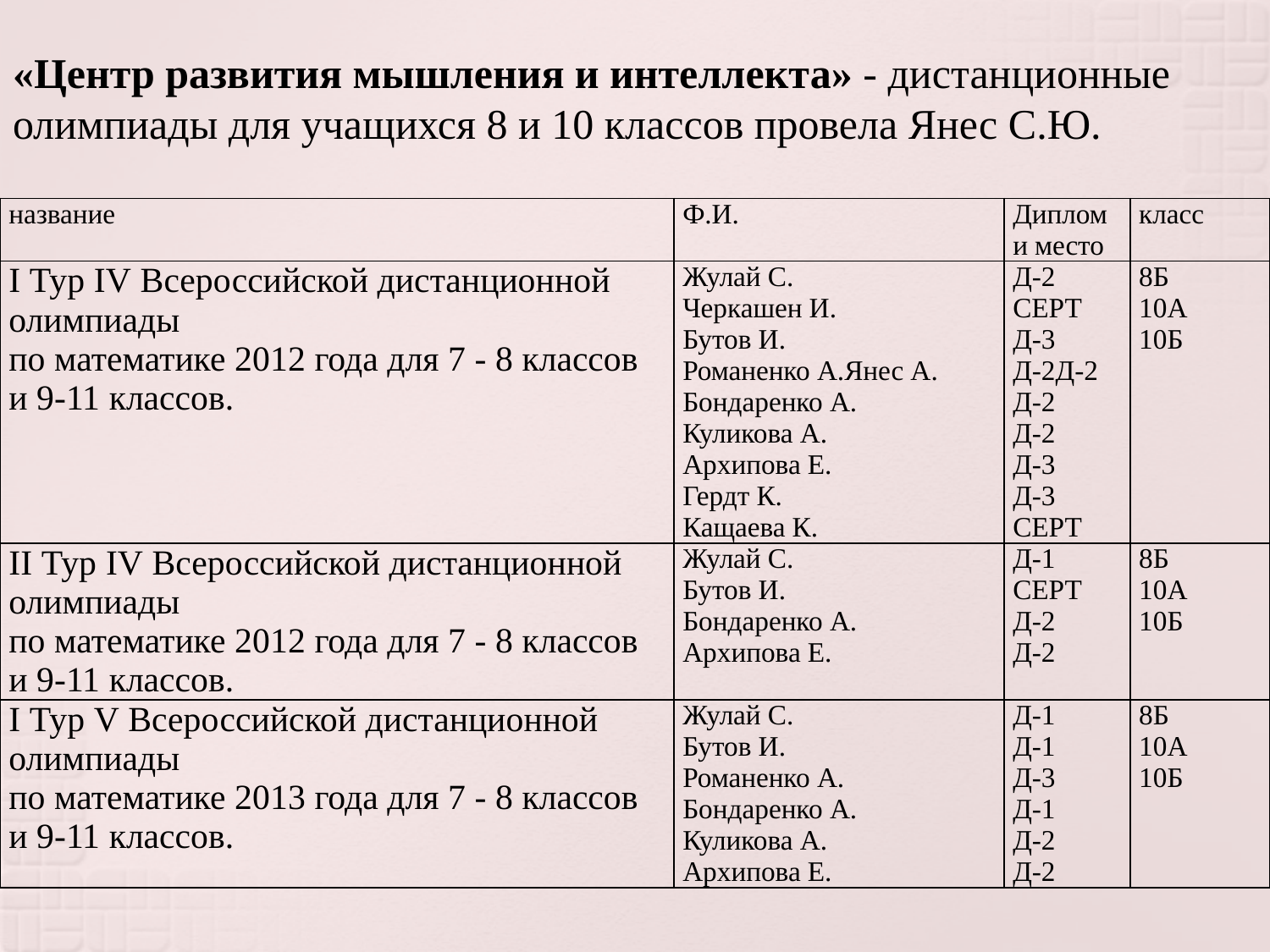

«Центр развития мышления и интеллекта» - дистанционные олимпиады для учащихся 8 и 10 классов провела Янес С.Ю.
| название | Ф.И. | Диплом и место | класс |
| --- | --- | --- | --- |
| I Тур IV Всероссийской дистанционной олимпиады по математике 2012 года для 7 - 8 классов и 9-11 классов. | Жулай С. Черкашен И. Бутов И. Романенко А.Янес А. Бондаренко А. Куликова А. Архипова Е. Гердт К. Кащаева К. | Д-2 СЕРТ Д-3 Д-2Д-2 Д-2 Д-2 Д-3 Д-3 СЕРТ | 8Б 10А 10Б |
| II Тур IV Всероссийской дистанционной олимпиады по математике 2012 года для 7 - 8 классов и 9-11 классов. | Жулай С. Бутов И. Бондаренко А. Архипова Е. | Д-1 СЕРТ Д-2 Д-2 | 8Б 10А 10Б |
| I Тур V Всероссийской дистанционной олимпиады по математике 2013 года для 7 - 8 классов и 9-11 классов. | Жулай С. Бутов И. Романенко А. Бондаренко А. Куликова А. Архипова Е. | Д-1 Д-1 Д-3 Д-1 Д-2 Д-2 | 8Б 10А 10Б |